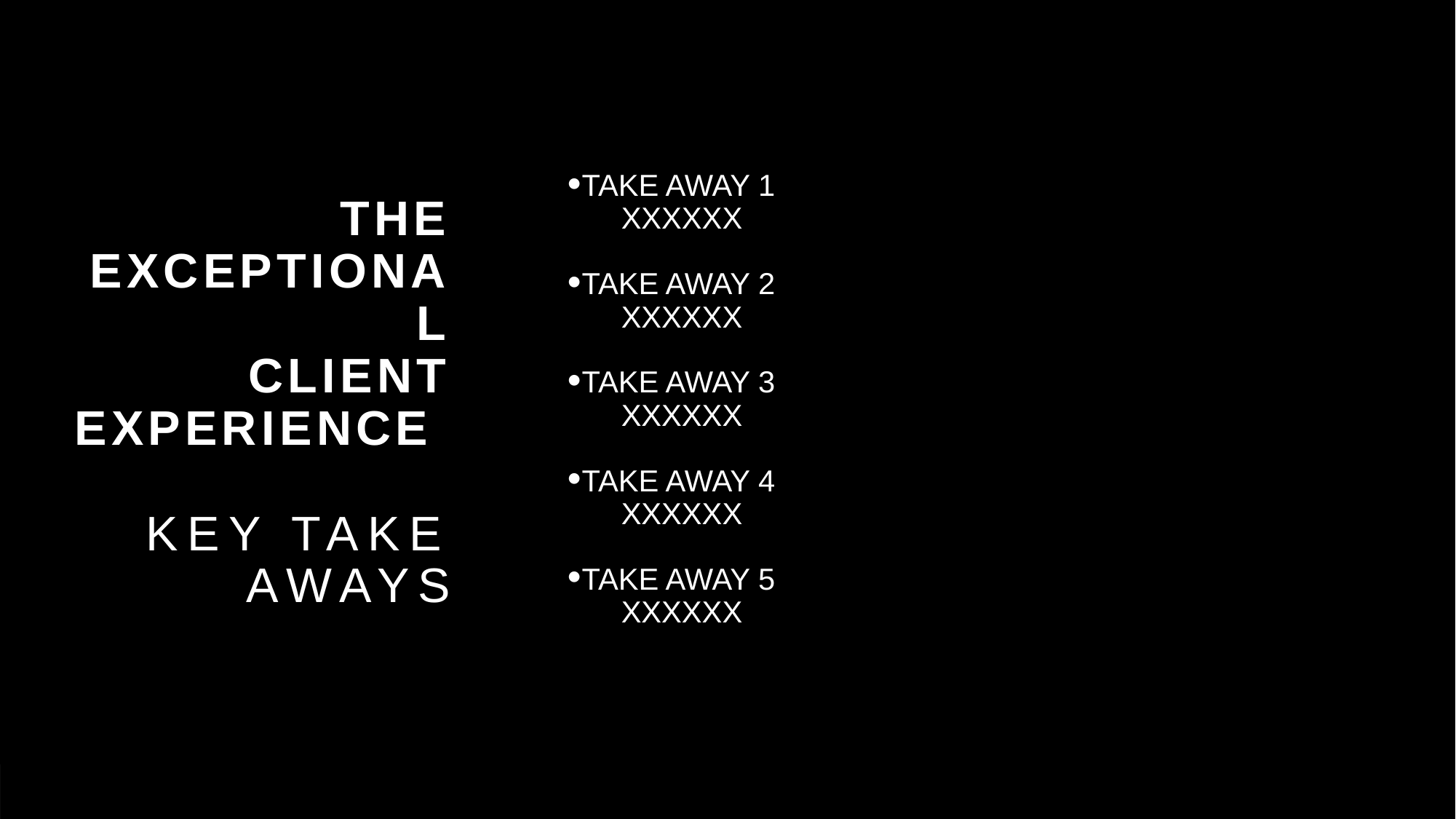

# THE EXCEPTIONAL CLIENT EXPERIENCE KEY TAKE AWAYS
TAKE AWAY 1
XXXXXX

TAKE AWAY 2
XXXXXX

TAKE AWAY 3
XXXXXX

TAKE AWAY 4
XXXXXX

TAKE AWAY 5
XXXXXX